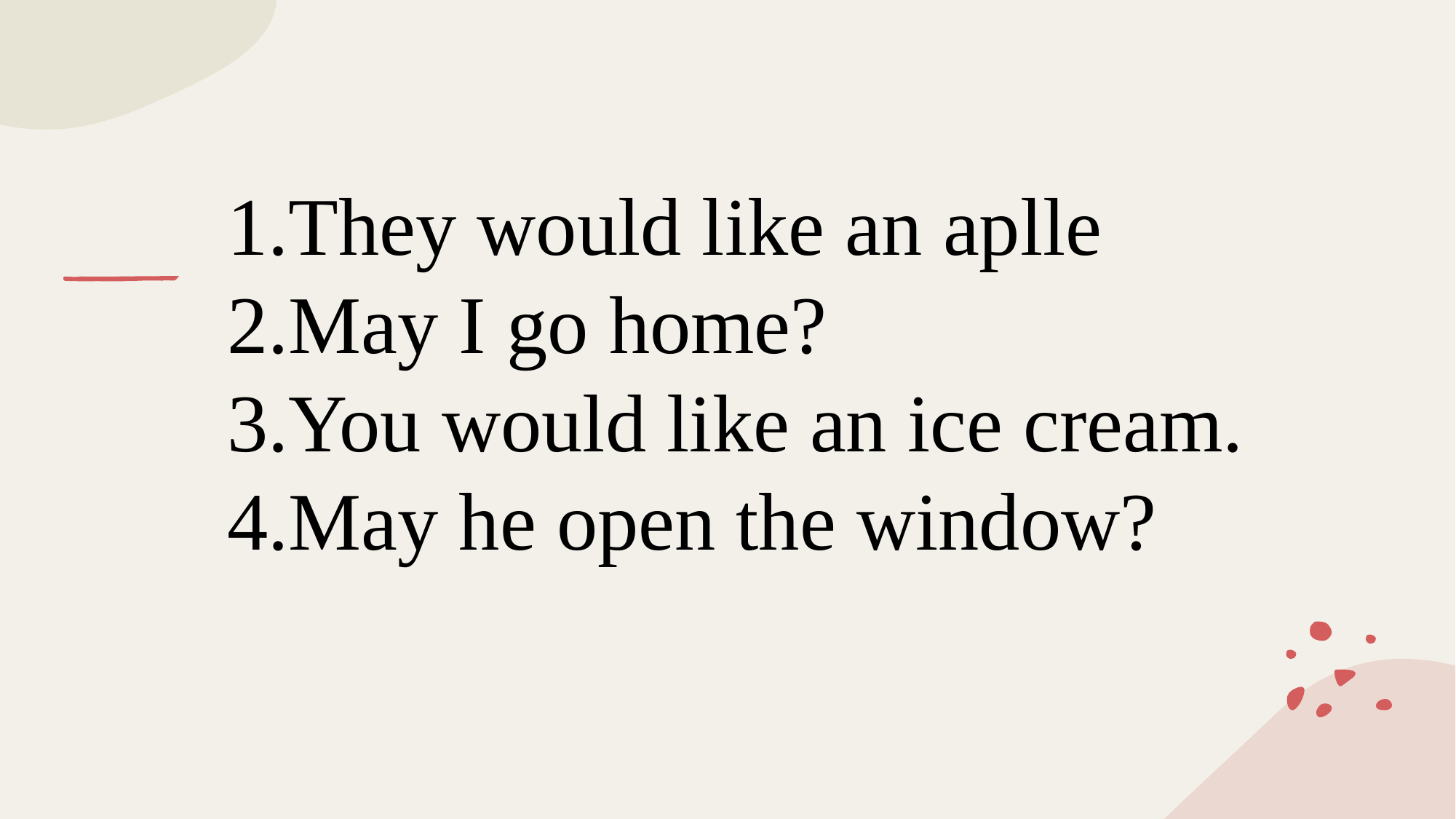

# 1.They would like an aplle
2.May I go home?
3.You would like an ice cream.
4.May he open the window?